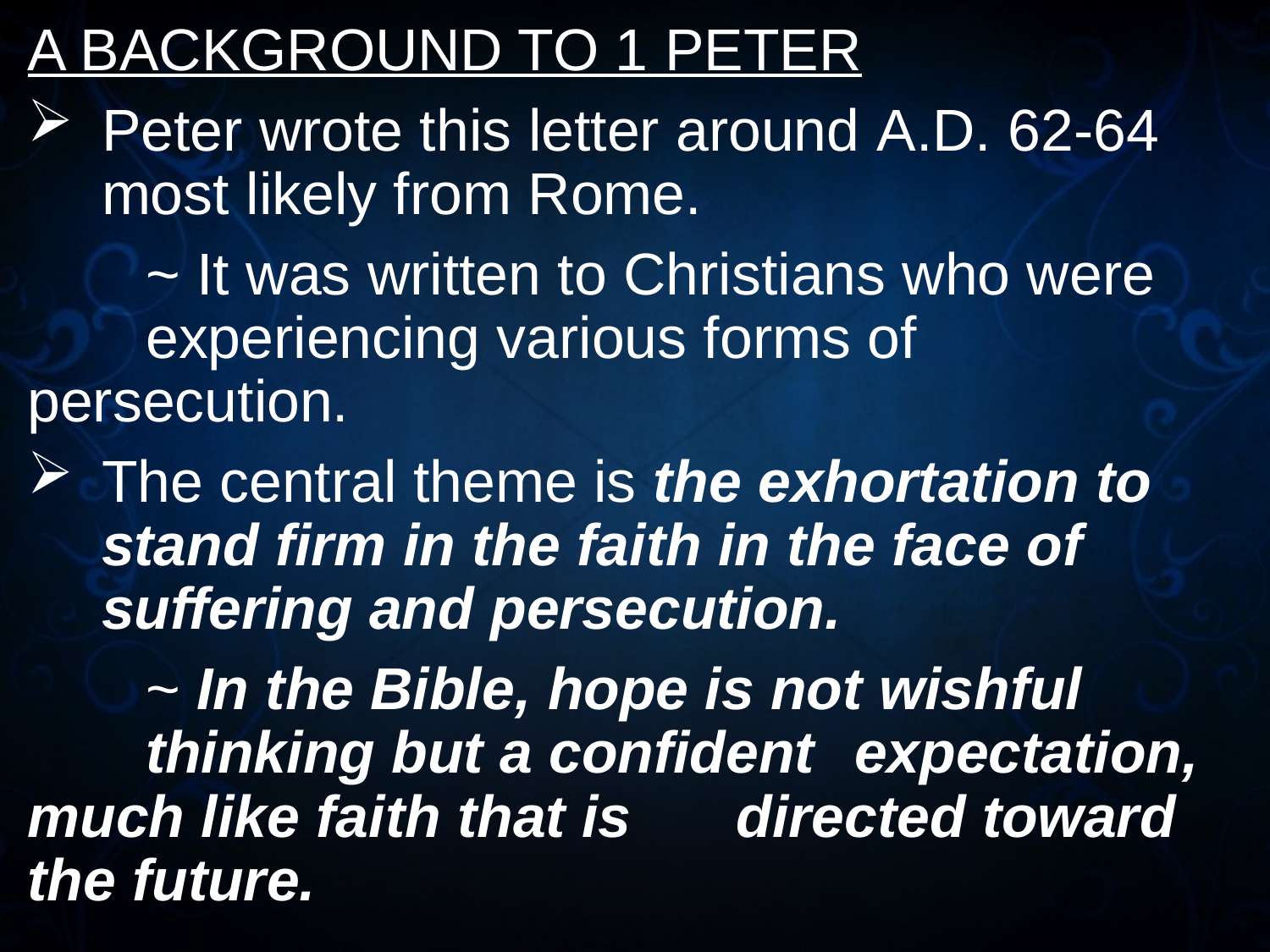

A BACKGROUND TO 1 PETER
Peter wrote this letter around a.d. 62-64 most likely from Rome.
	~ It was written to Christians who were 		experiencing various forms of 				persecution.
The central theme is the exhortation to stand firm in the faith in the face of suffering and persecution.
	~ In the Bible, hope is not wishful 			thinking but a confident 					expectation, much like faith that is 		directed toward the future.